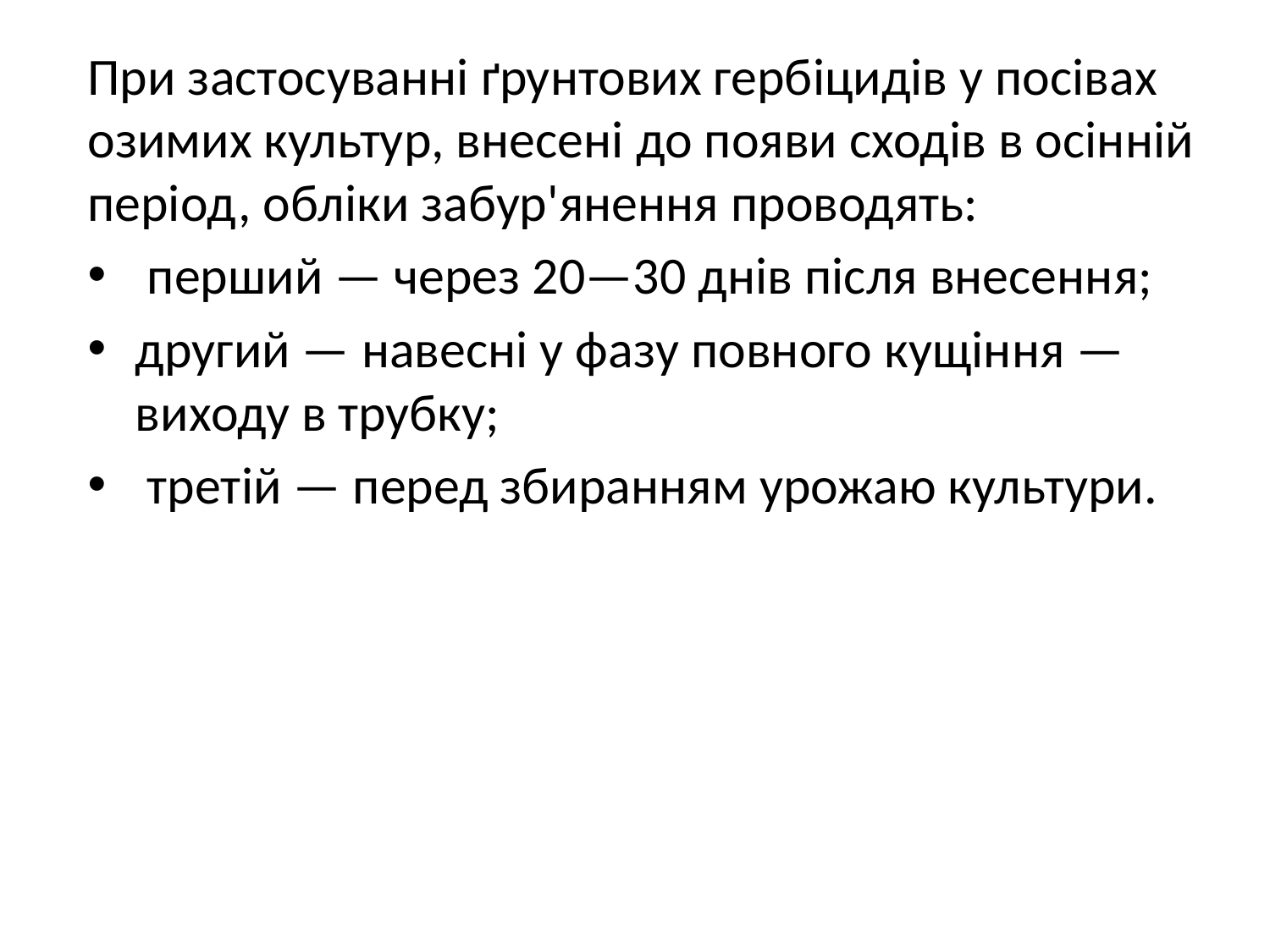

При застосуванні ґрунтових гербіцидів у посівах озимих культур, внесені до появи сходів в осінній період, обліки забур'янення проводять:
 перший — через 20—30 днів після внесення;
другий — навесні у фазу повного кущіння — виходу в трубку;
 третій — перед збиранням урожаю культури.